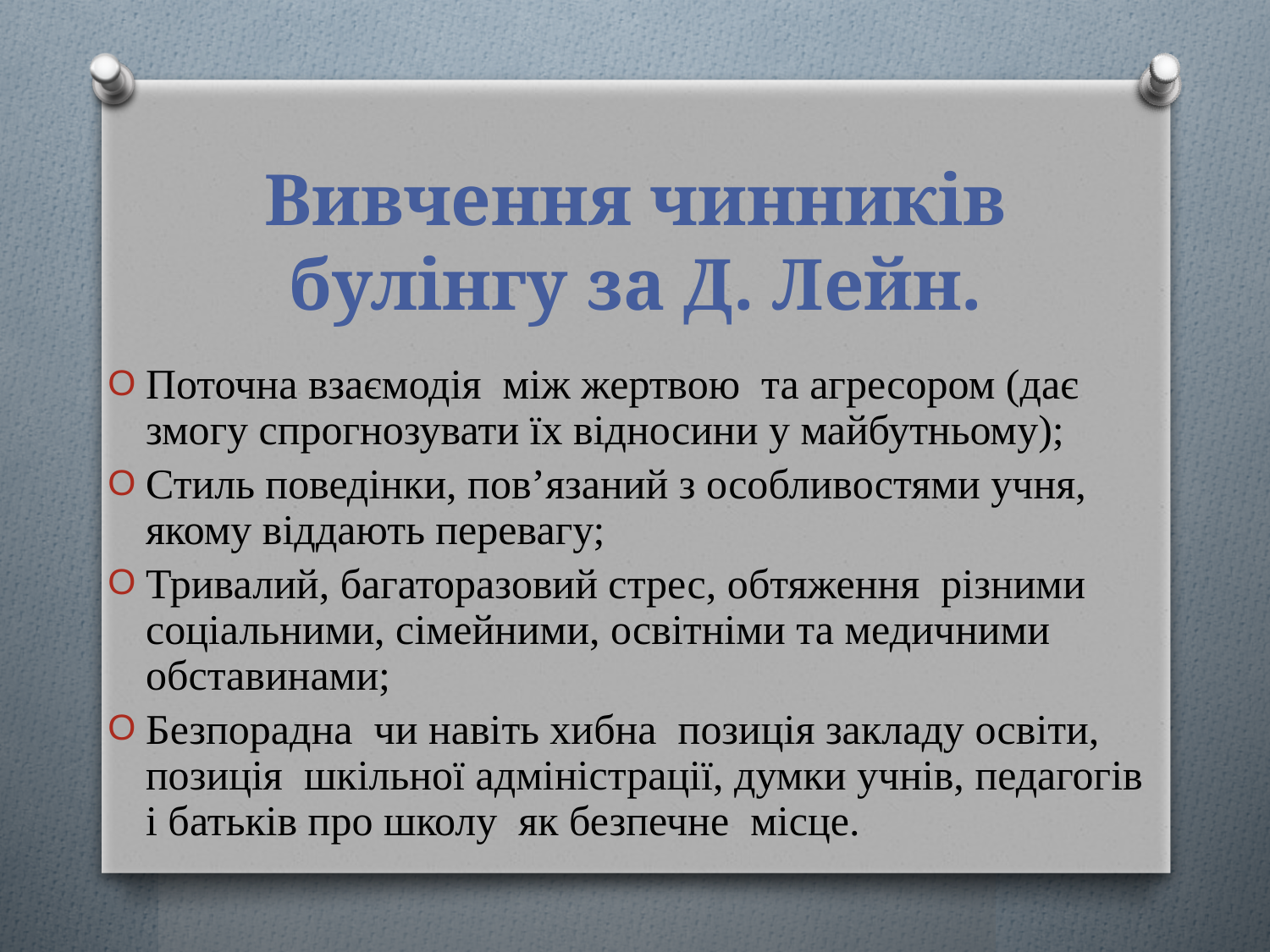

# Вивчення чинників булінгу за Д. Лейн.
Поточна взаємодія  між жертвою  та агресором (дає змогу спрогнозувати їх відносини у майбутньому);
Стиль поведінки, пов’язаний з особливостями учня, якому віддають перевагу;
Тривалий, багаторазовий стрес, обтяження  різними соціальними, сімейними, освітніми та медичними  обставинами;
Безпорадна  чи навіть хибна  позиція закладу освіти, позиція  шкільної адміністрації, думки учнів, педагогів і батьків про школу  як безпечне  місце.